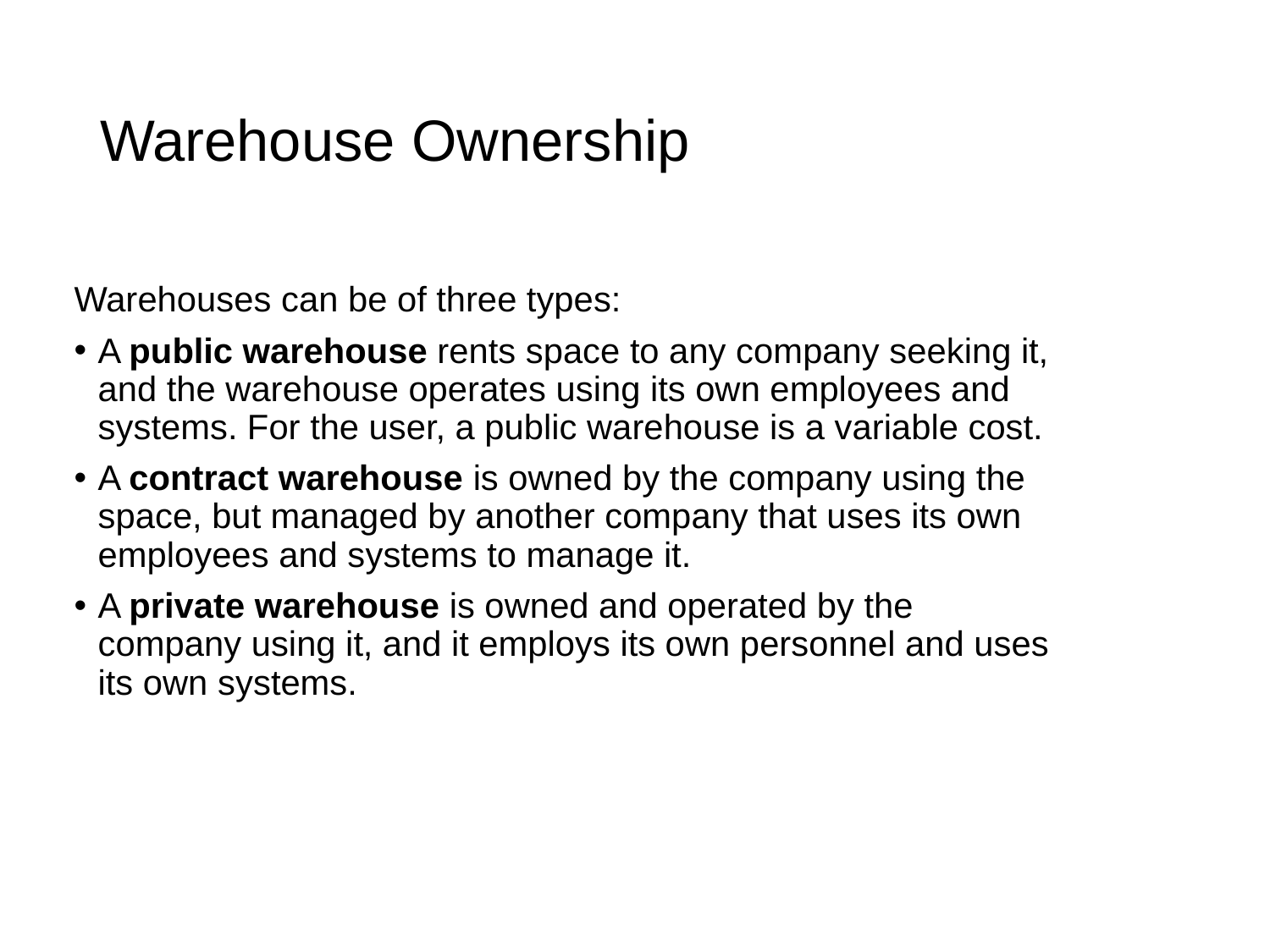

# Warehouse Ownership
Warehouses can be of three types:
A public warehouse rents space to any company seeking it, and the warehouse operates using its own employees and systems. For the user, a public warehouse is a variable cost.
A contract warehouse is owned by the company using the space, but managed by another company that uses its own employees and systems to manage it.
A private warehouse is owned and operated by the company using it, and it employs its own personnel and uses its own systems.